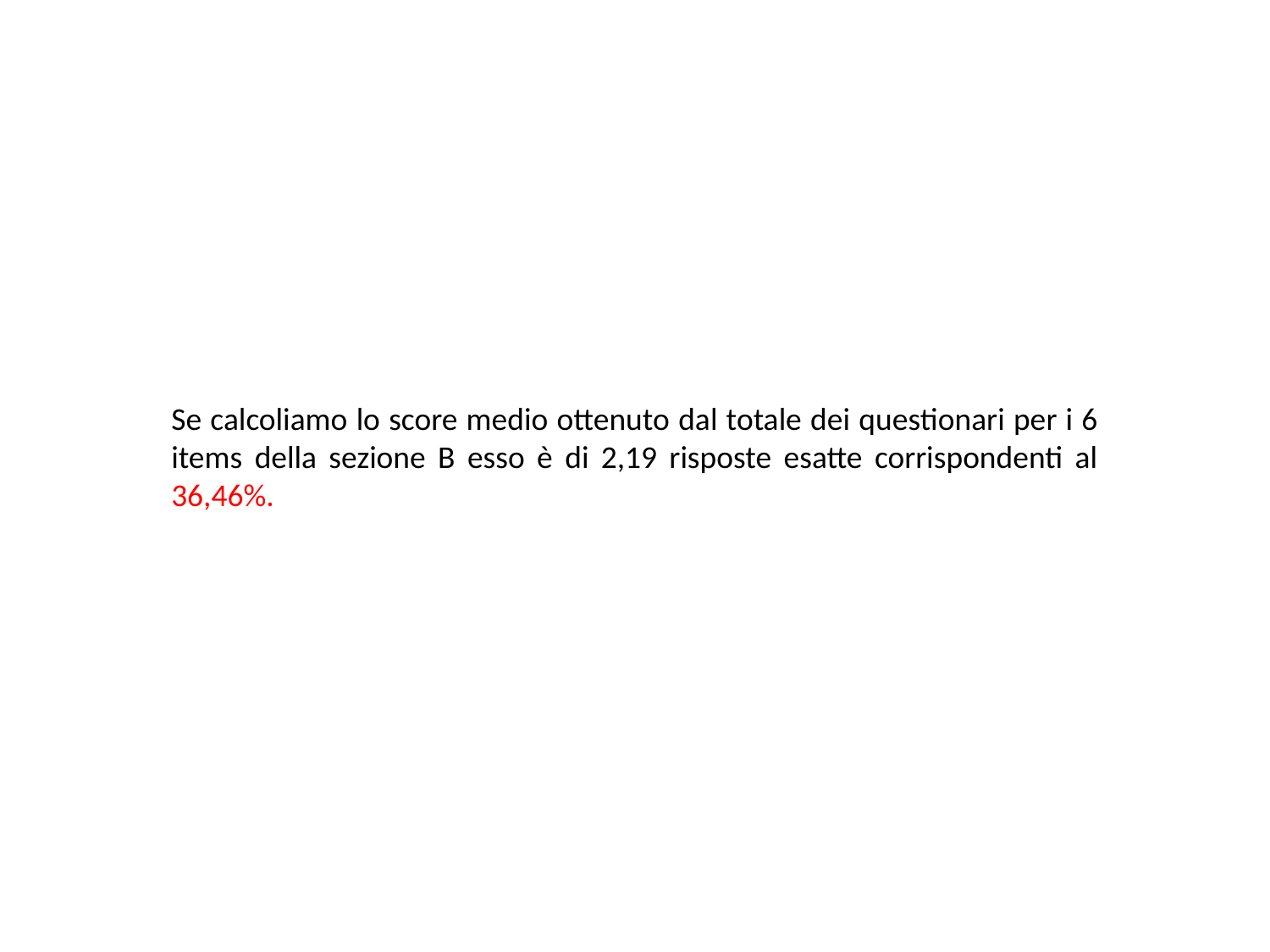

Se calcoliamo lo score medio ottenuto dal totale dei questionari per i 6 items della sezione B esso è di 2,19 risposte esatte corrispondenti al 36,46%.